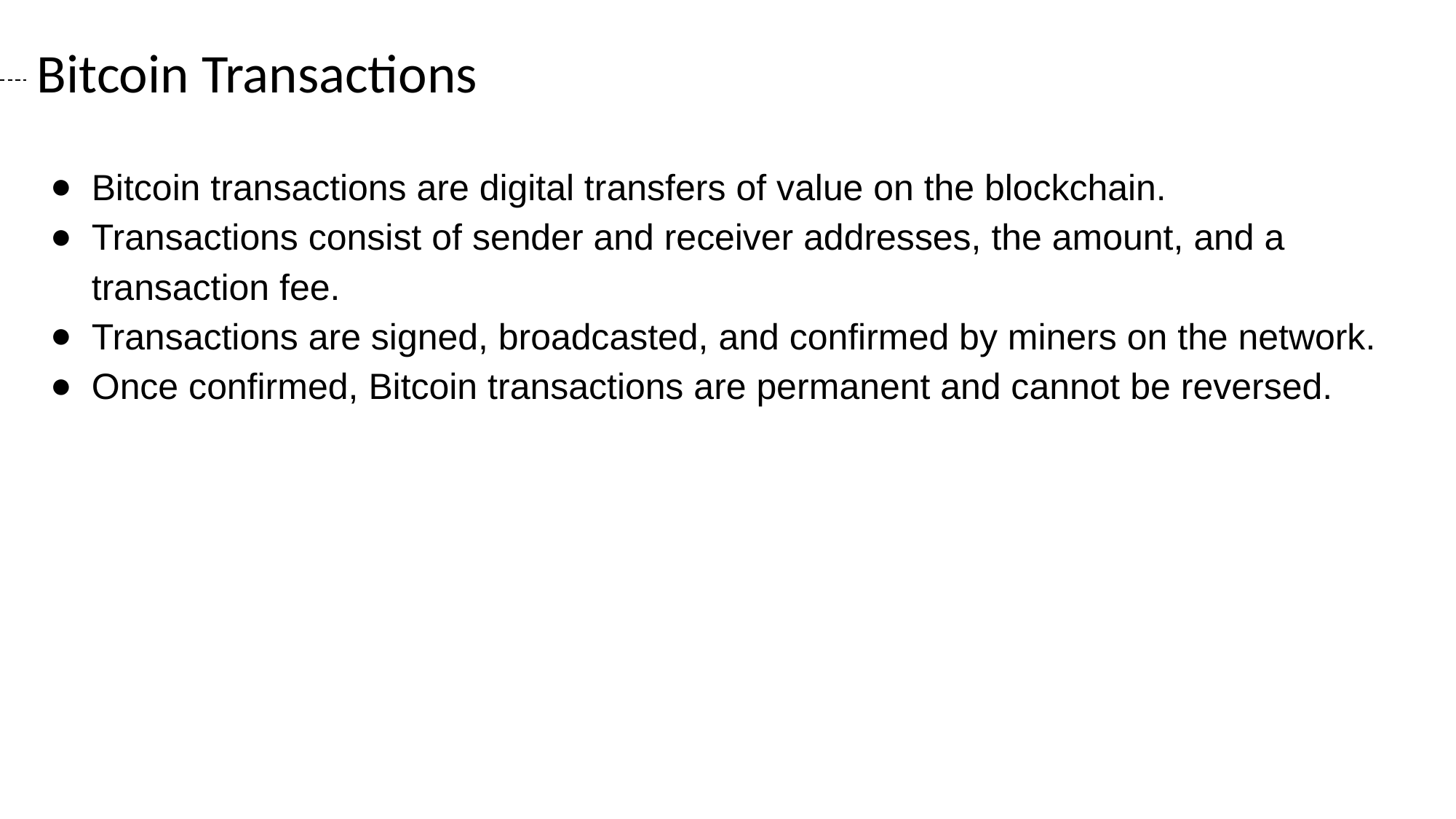

# Bitcoin Transactions
Bitcoin transactions are digital transfers of value on the blockchain.
Transactions consist of sender and receiver addresses, the amount, and a transaction fee.
Transactions are signed, broadcasted, and confirmed by miners on the network.
Once confirmed, Bitcoin transactions are permanent and cannot be reversed.